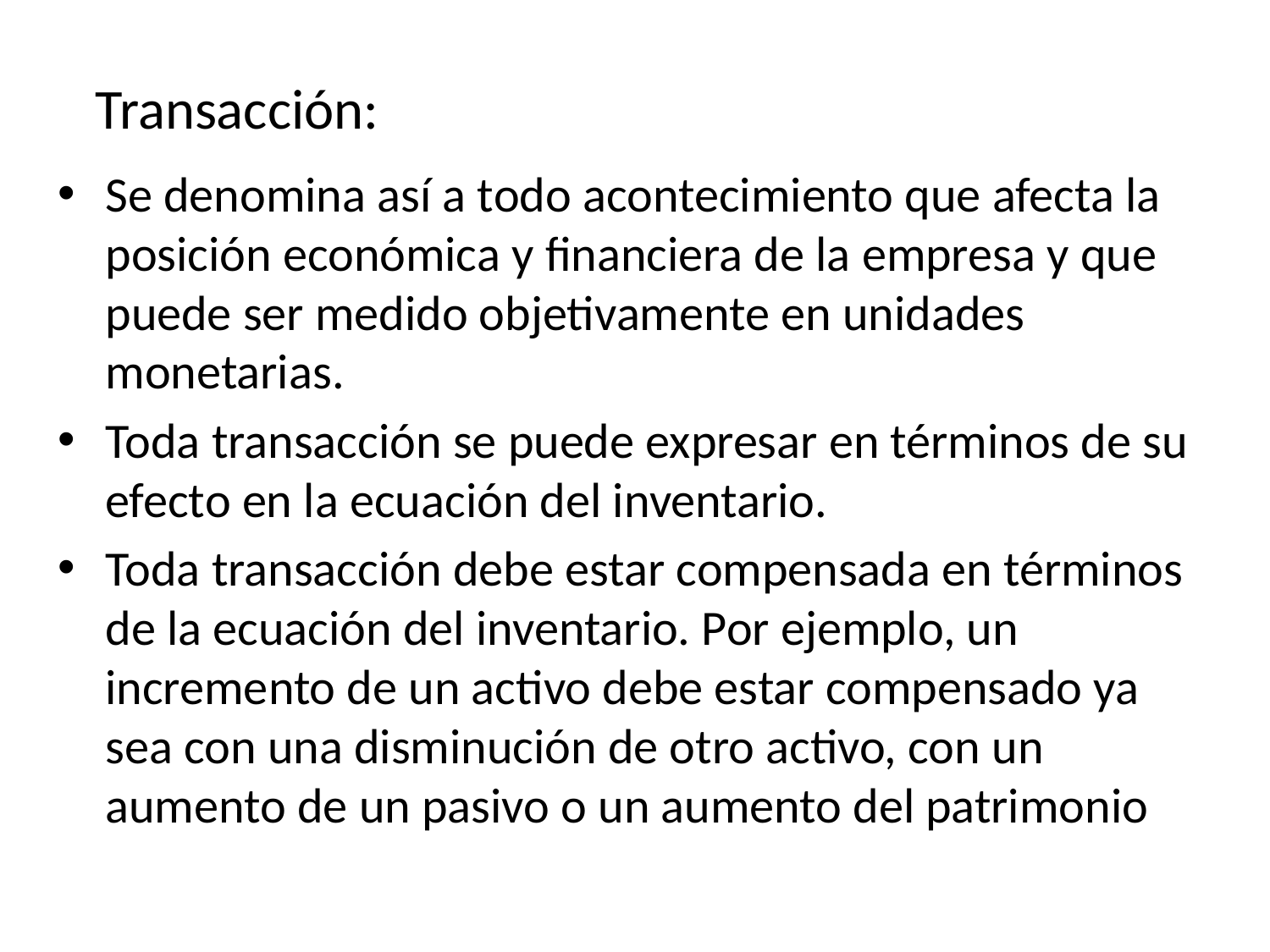

# Transacción:
Se denomina así a todo acontecimiento que afecta la posición económica y financiera de la empresa y que puede ser medido objetivamente en unidades monetarias.
Toda transacción se puede expresar en términos de su efecto en la ecuación del inventario.
Toda transacción debe estar compensada en términos de la ecuación del inventario. Por ejemplo, un incremento de un activo debe estar compensado ya sea con una disminución de otro activo, con un aumento de un pasivo o un aumento del patrimonio